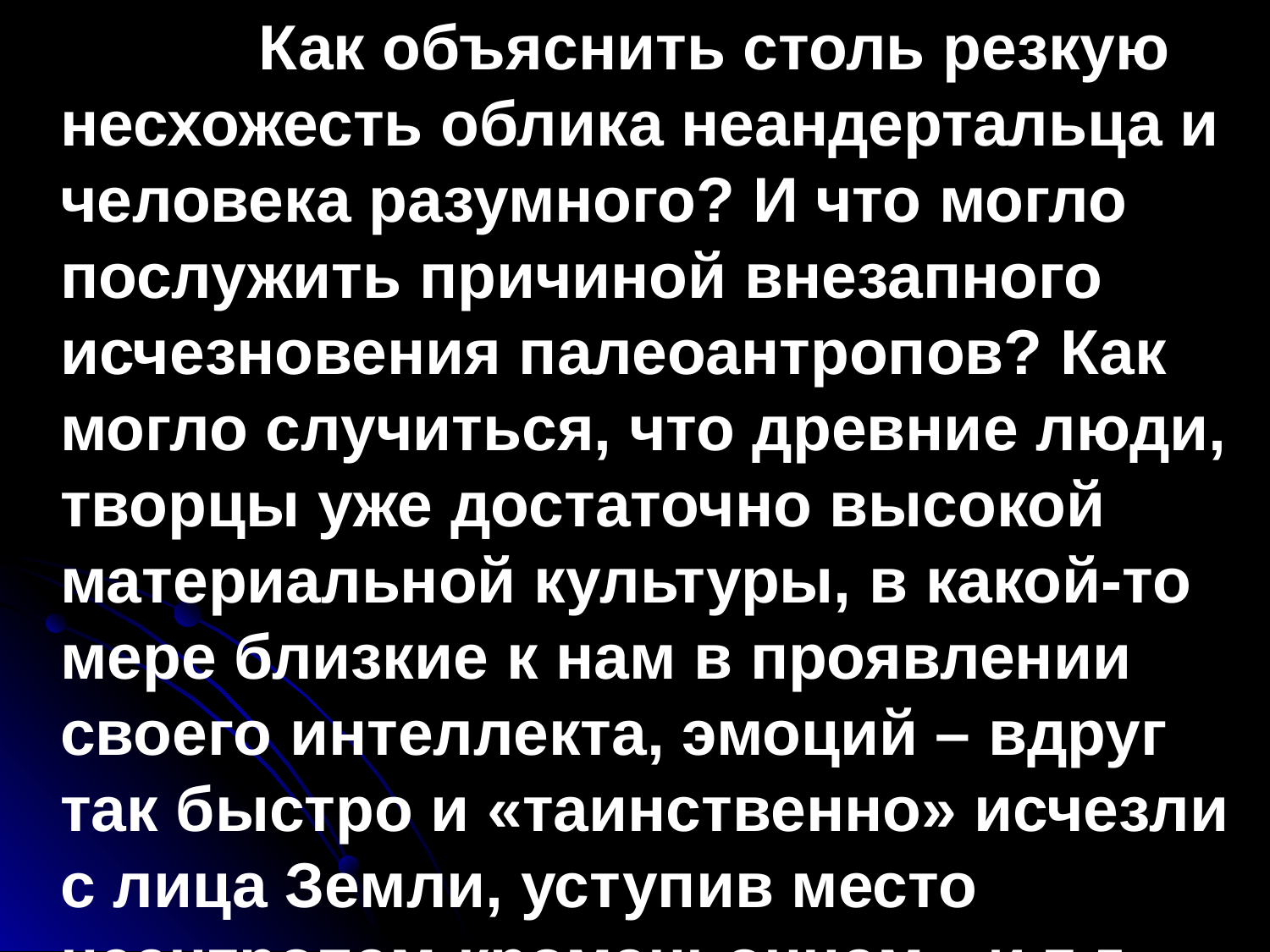

Как объяснить столь резкую несхожесть облика неандертальца и человека разумного? И что могло послужить причиной внезапного исчезновения палеоантропов? Как могло случиться, что древние люди, творцы уже достаточно высокой материальной культуры, в какой-то мере близкие к нам в проявлении своего интеллекта, эмоций – вдруг так быстро и «таинственно» исчезли с лица Земли, уступив место неантропам-кроманьонцам…и т.д.